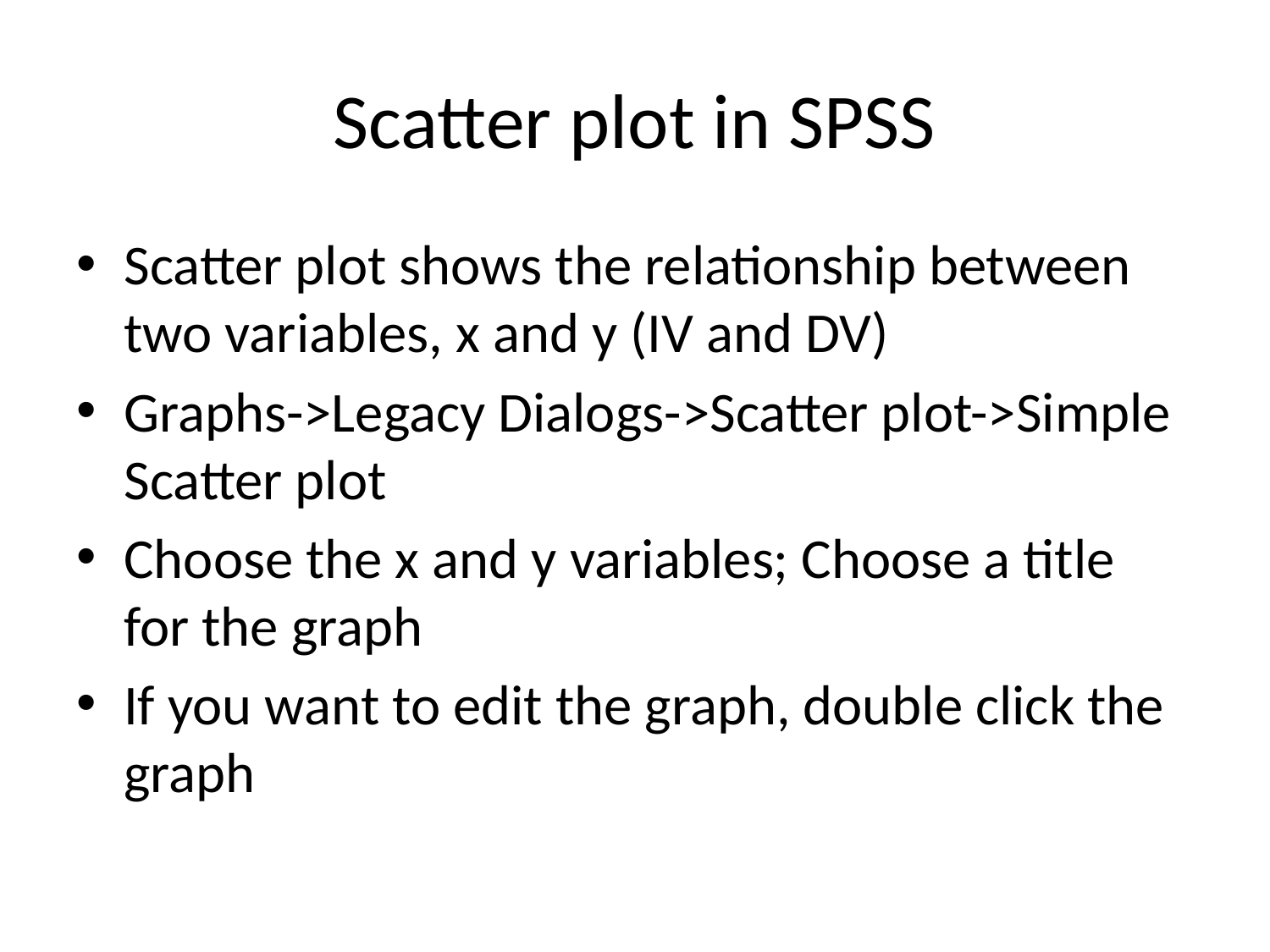

# Scatter plot in SPSS
Scatter plot shows the relationship between two variables, x and y (IV and DV)
Graphs->Legacy Dialogs->Scatter plot->Simple Scatter plot
Choose the x and y variables; Choose a title for the graph
If you want to edit the graph, double click the graph